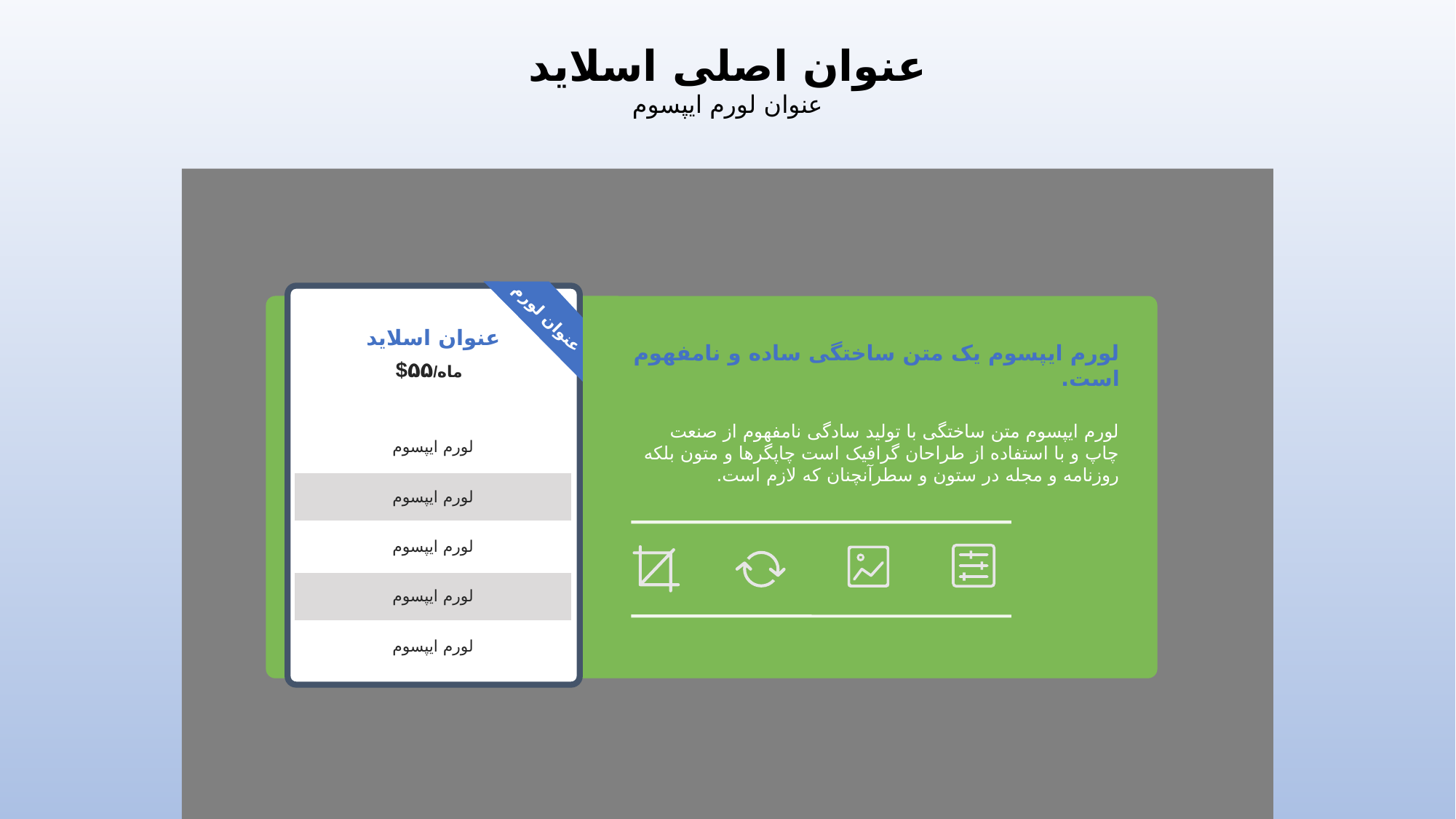

عنوان اصلی اسلاید
عنوان لورم ایپسوم

عنوان لورم

لورم ایپسوم یک متن ساختگی ساده و نامفهوم است.

لورم ایپسوم متن ساختگی با تولید سادگی نامفهوم از صنعت چاپ و با استفاده از طراحان گرافیک است چاپگرها و متون بلکه روزنامه و مجله در ستون و سطرآنچنان که لازم است.

عنوان اسلاید
$۵۵/ماه
| لورم ایپسوم |
| --- |
| لورم ایپسوم |
| لورم ایپسوم |
| لورم ایپسوم |
| لورم ایپسوم |